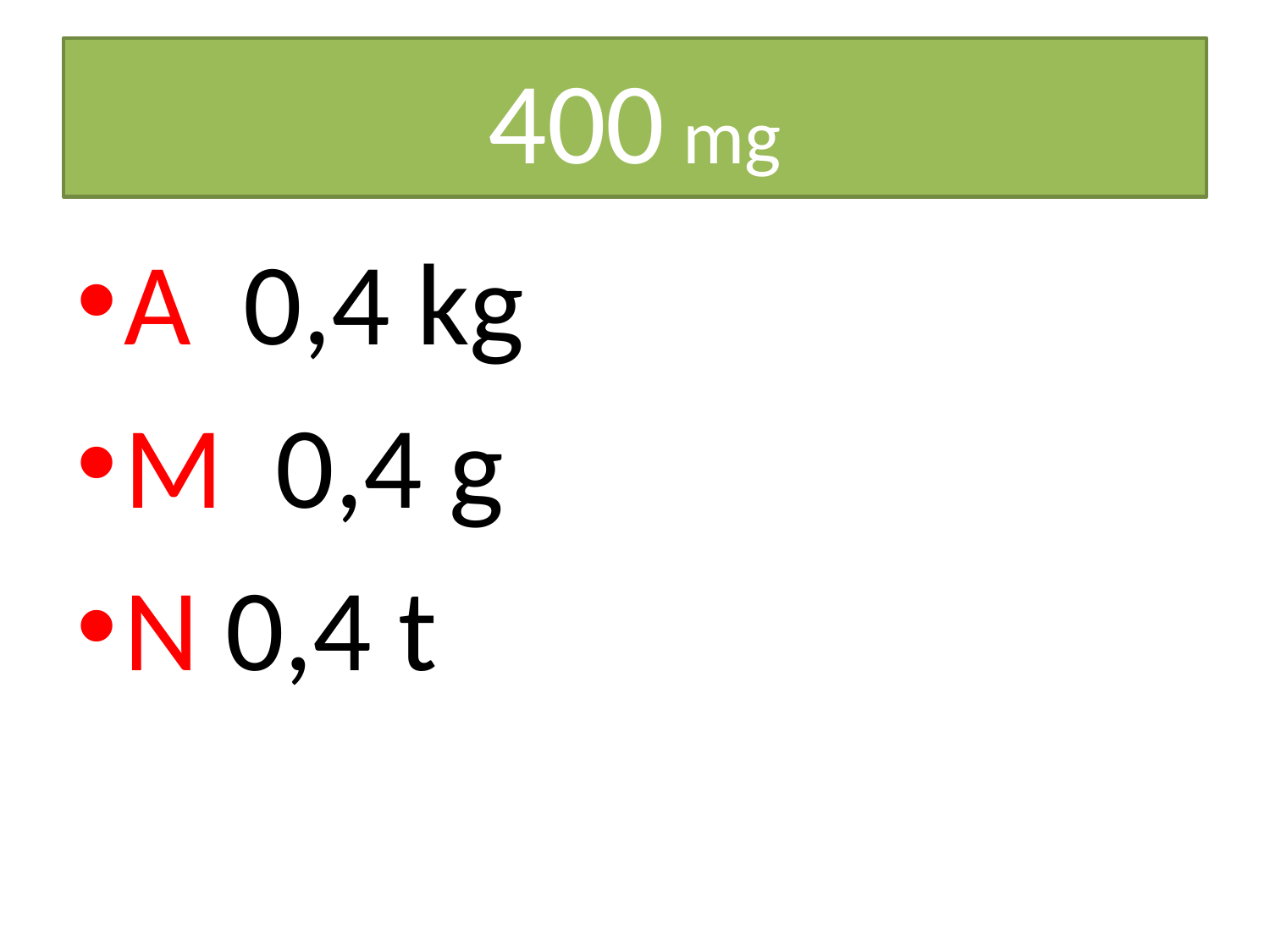

# 400 mg
A  0,4 kg
M  0,4 g
N 0,4 t